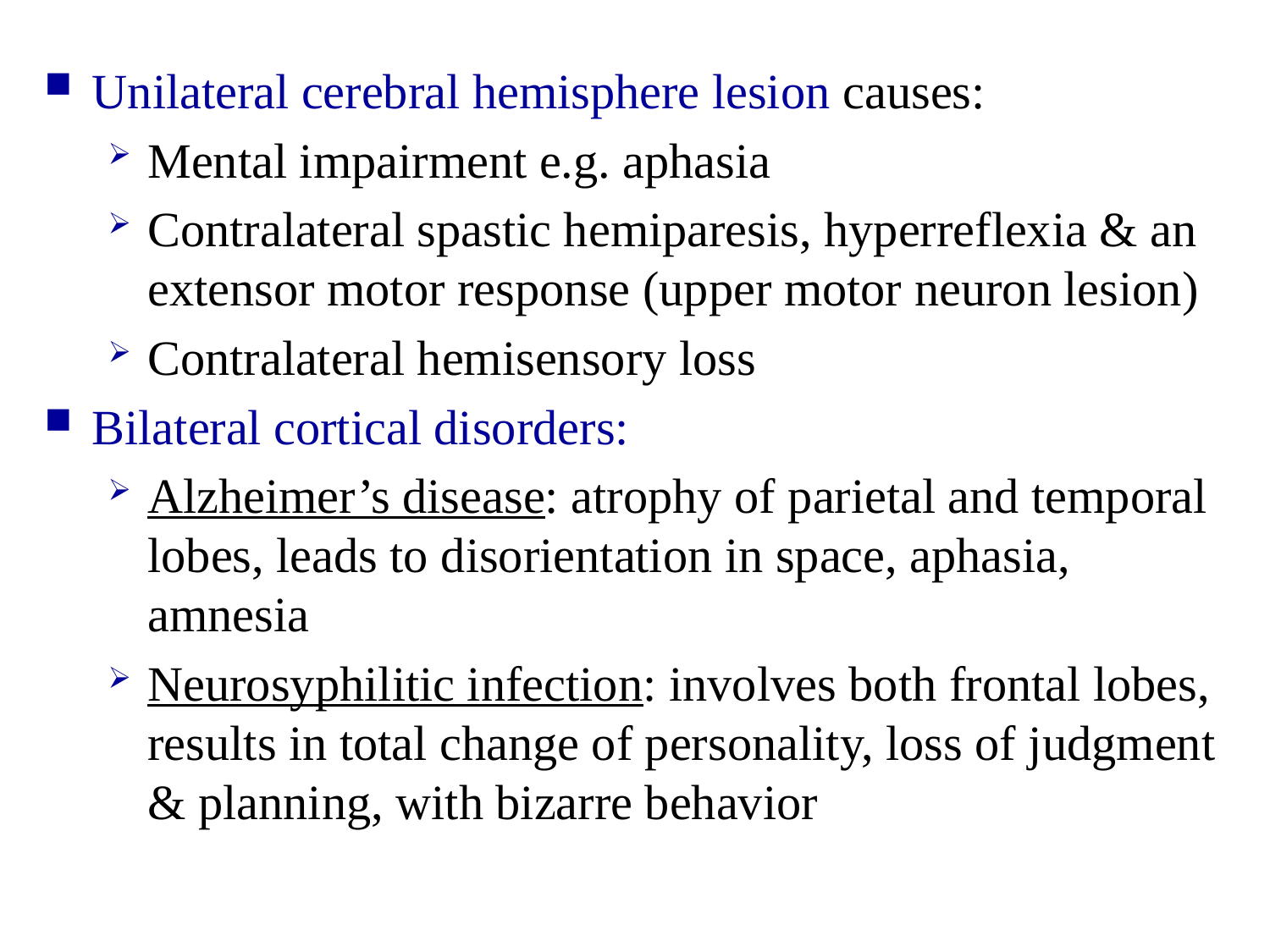

Unilateral cerebral hemisphere lesion causes:
Mental impairment e.g. aphasia
Contralateral spastic hemiparesis, hyperreflexia & an extensor motor response (upper motor neuron lesion)
Contralateral hemisensory loss
Bilateral cortical disorders:
Alzheimer’s disease: atrophy of parietal and temporal lobes, leads to disorientation in space, aphasia, amnesia
Neurosyphilitic infection: involves both frontal lobes, results in total change of personality, loss of judgment & planning, with bizarre behavior